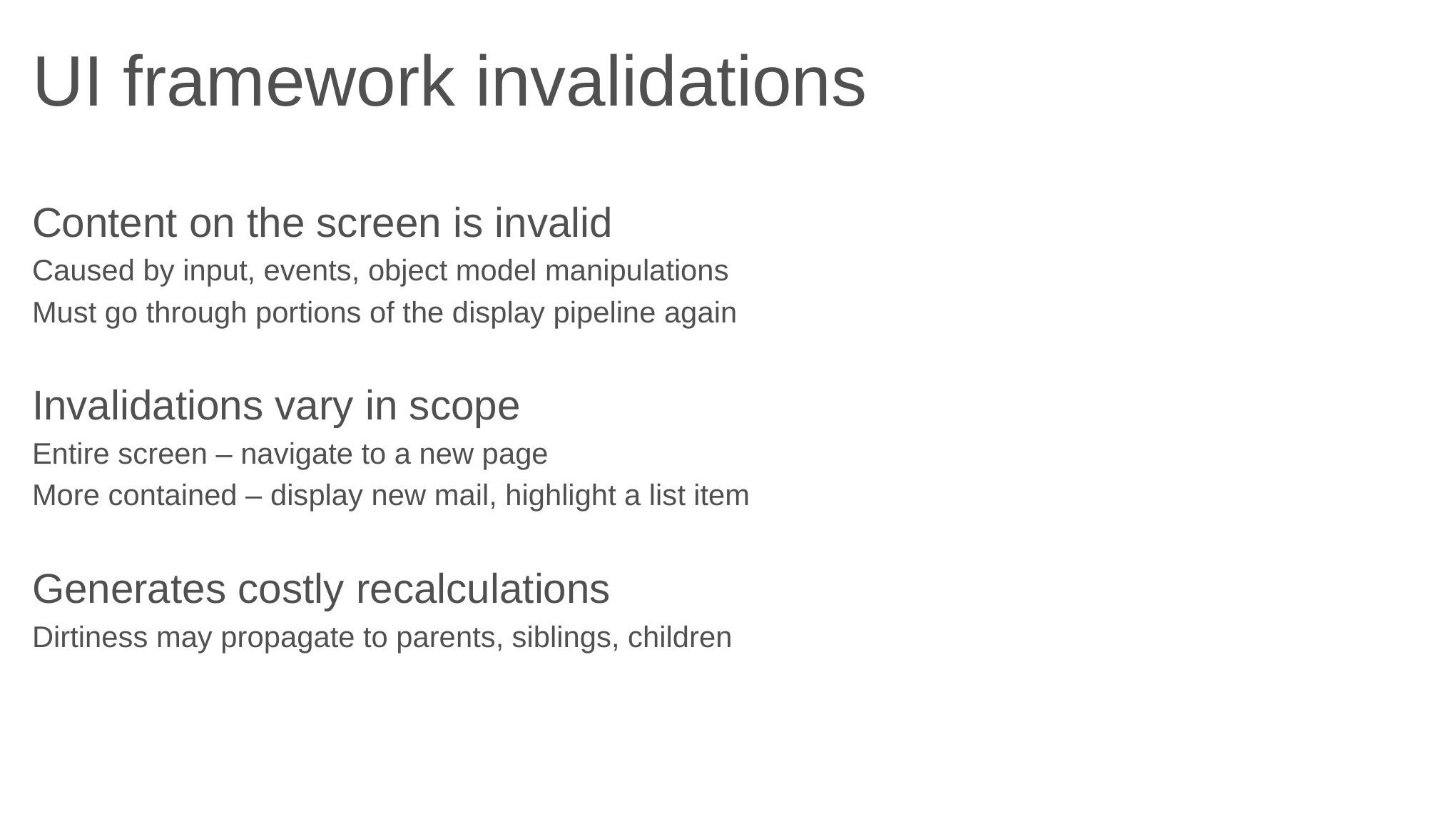

# UI framework invalidations
Content on the screen is invalid
Caused by input, events, object model manipulations
Must go through portions of the display pipeline again

Invalidations vary in scope
Entire screen – navigate to a new page
More contained – display new mail, highlight a list item

Generates costly recalculations
Dirtiness may propagate to parents, siblings, children